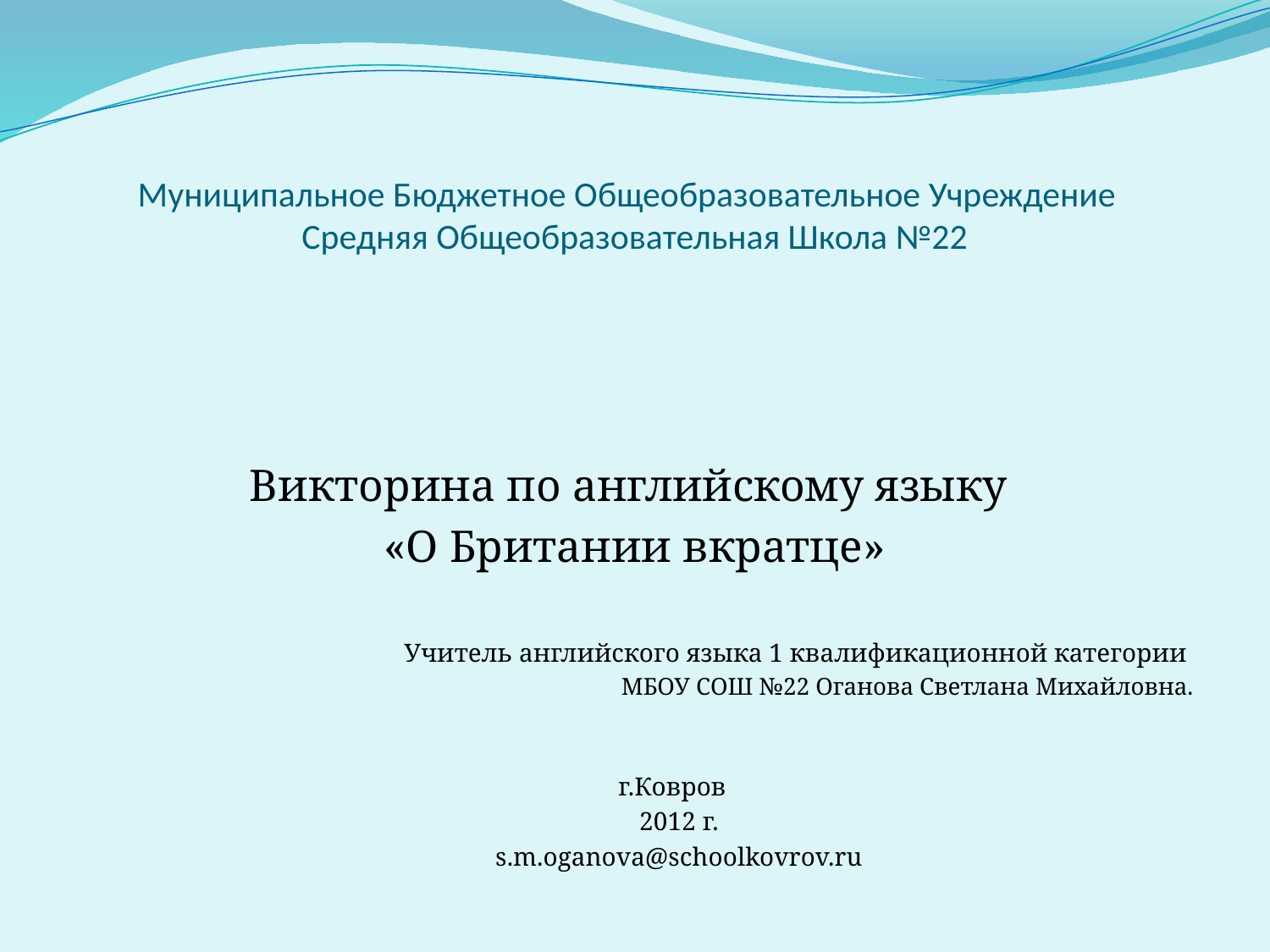

# Муниципальное Бюджетное Общеобразовательное Учреждение Средняя Общеобразовательная Школа №22

Викторина по английскому языку
«О Британии вкратце»

Учитель английского языка 1 квалификационной категории
МБОУ СОШ №22 Оганова Светлана Михайловна.

г.Ковров
2012 г.
s.m.oganova@schoolkovrov.ru